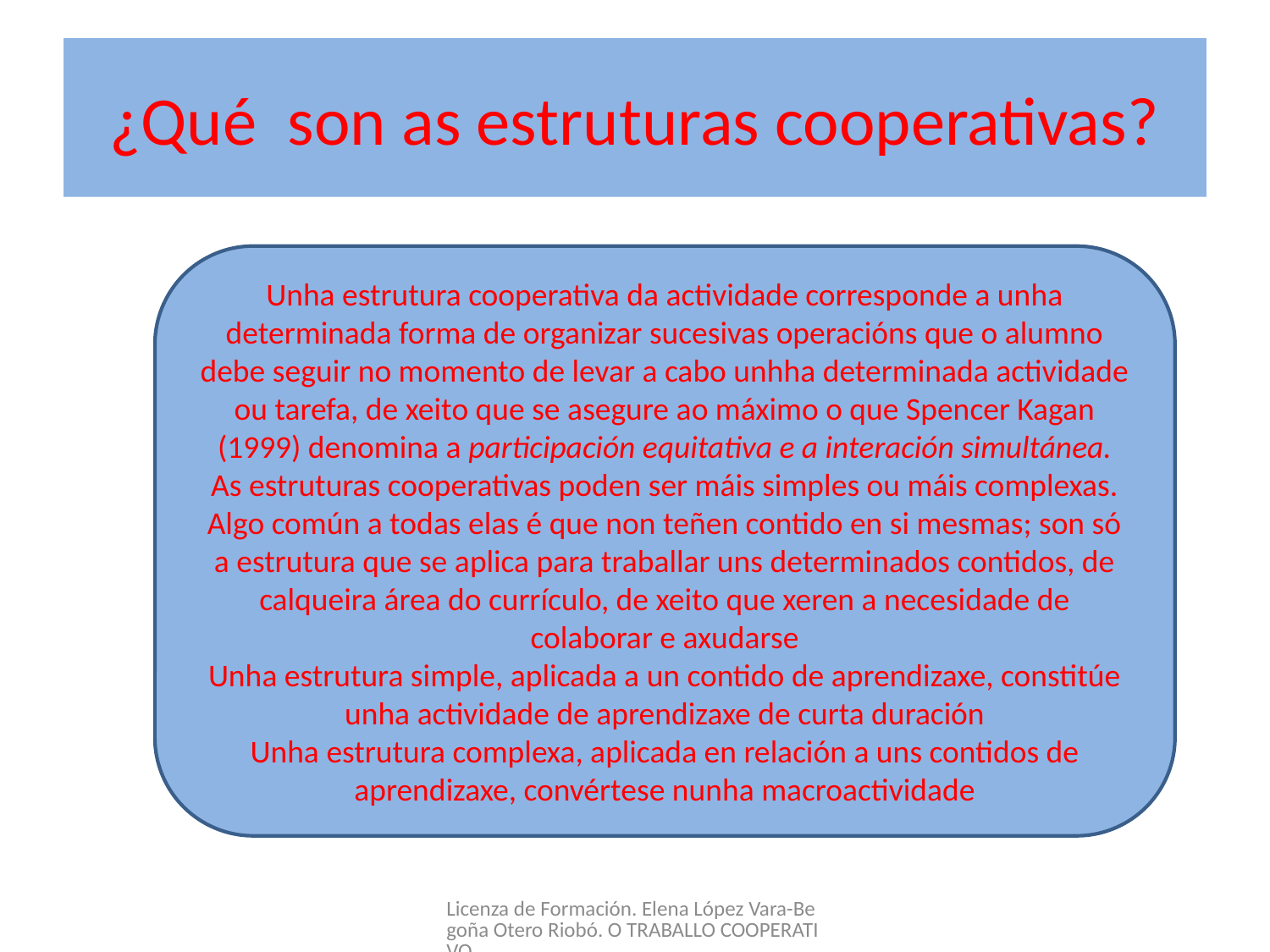

# ¿Qué  son as estruturas cooperativas?

Unha estrutura cooperativa da actividade corresponde a unha determinada forma de organizar sucesivas operacións que o alumno debe seguir no momento de levar a cabo unhha determinada actividade ou tarefa, de xeito que se asegure ao máximo o que Spencer Kagan (1999) denomina a participación equitativa e a interación simultánea.
As estruturas cooperativas poden ser máis simples ou máis complexas. Algo común a todas elas é que non teñen contido en si mesmas; son só a estrutura que se aplica para traballar uns determinados contidos, de calqueira área do currículo, de xeito que xeren a necesidade de colaborar e axudarse
Unha estrutura simple, aplicada a un contido de aprendizaxe, constitúe unha actividade de aprendizaxe de curta duración
Unha estrutura complexa, aplicada en relación a uns contidos de aprendizaxe, convértese nunha macroactividade
Licenza de Formación. Elena López Vara-Begoña Otero Riobó. O TRABALLO COOPERATIVO